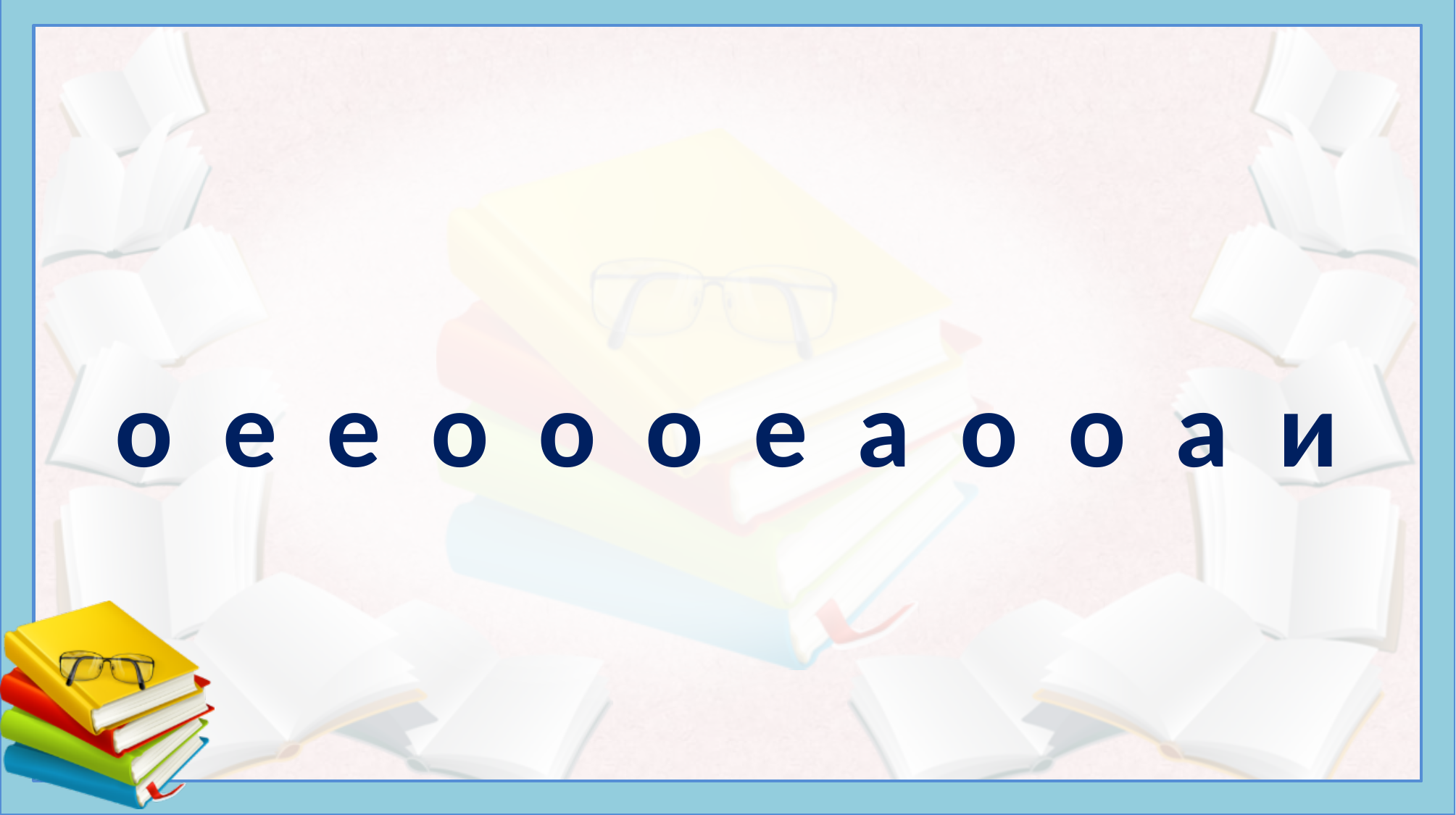

#
о  е  е  о  о  о  е  а  о  о  а  и